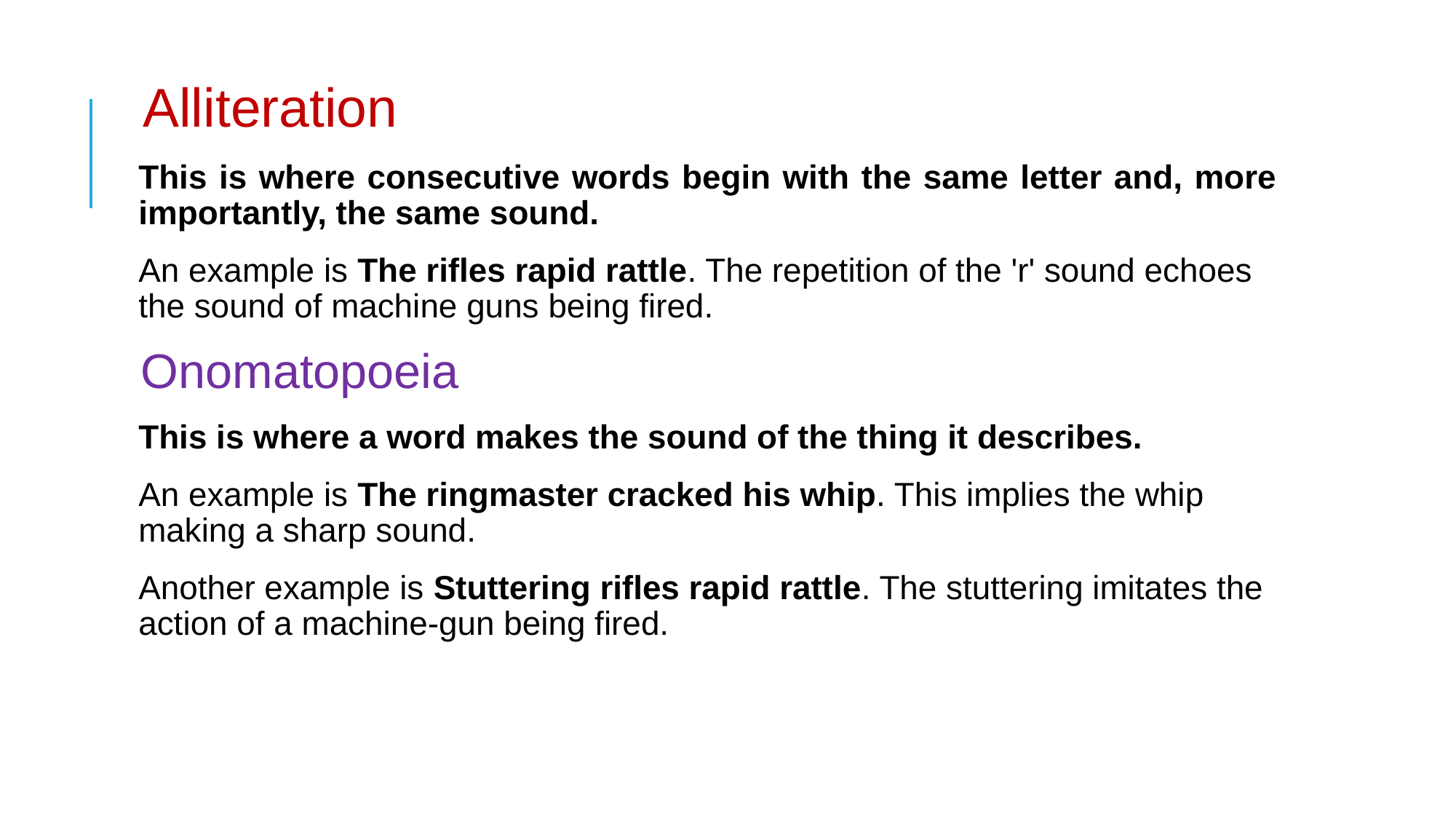

Alliteration
This is where consecutive words begin with the same letter and, more importantly, the same sound.
An example is The rifles rapid rattle. The repetition of the 'r' sound echoes the sound of machine guns being fired.
Onomatopoeia
This is where a word makes the sound of the thing it describes.
An example is The ringmaster cracked his whip. This implies the whip making a sharp sound.
Another example is Stuttering rifles rapid rattle. The stuttering imitates the action of a machine-gun being fired.